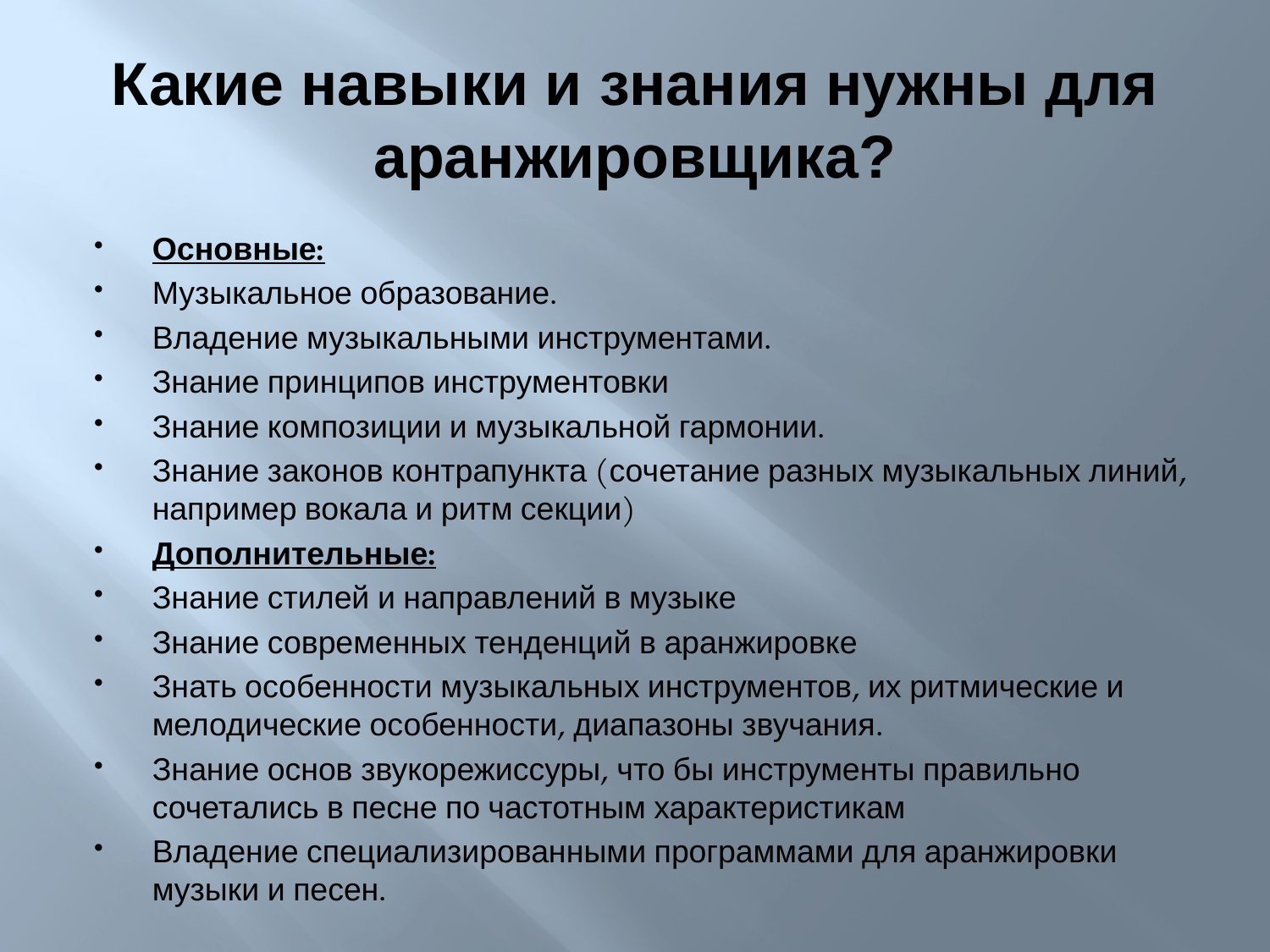

# Какие навыки и знания нужны для аранжировщика?
Основные:
Музыкальное образование.
Владение музыкальными инструментами.
Знание принципов инструментовки
Знание композиции и музыкальной гармонии.
Знание законов контрапункта (сочетание разных музыкальных линий, например вокала и ритм секции)
Дополнительные:
Знание стилей и направлений в музыке
Знание современных тенденций в аранжировке
Знать особенности музыкальных инструментов, их ритмические и мелодические особенности, диапазоны звучания.
Знание основ звукорежиссуры, что бы инструменты правильно сочетались в песне по частотным характеристикам
Владение специализированными программами для аранжировки музыки и песен.